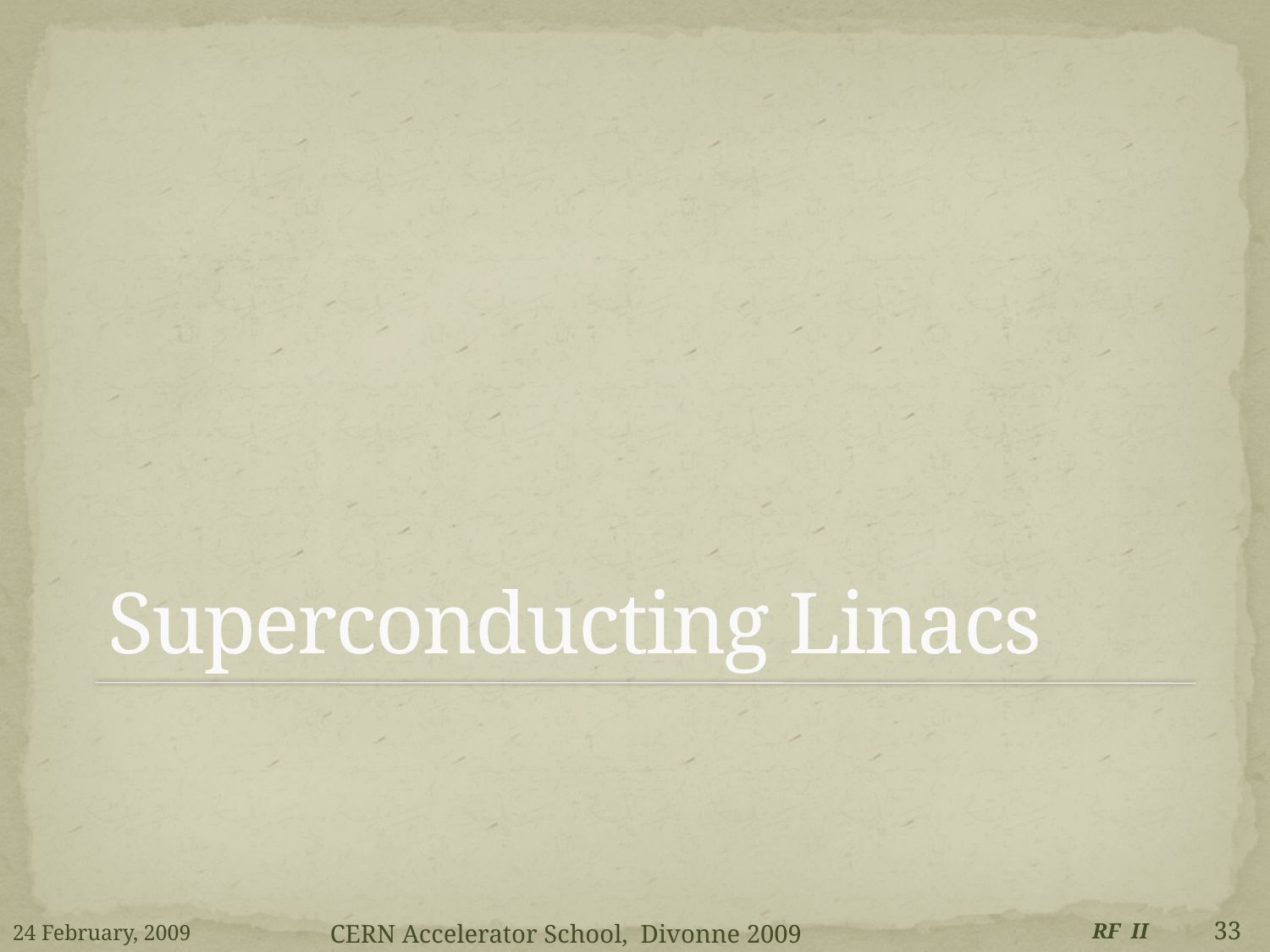

# Superconducting Linacs

24 February, 2009
RF  II
33